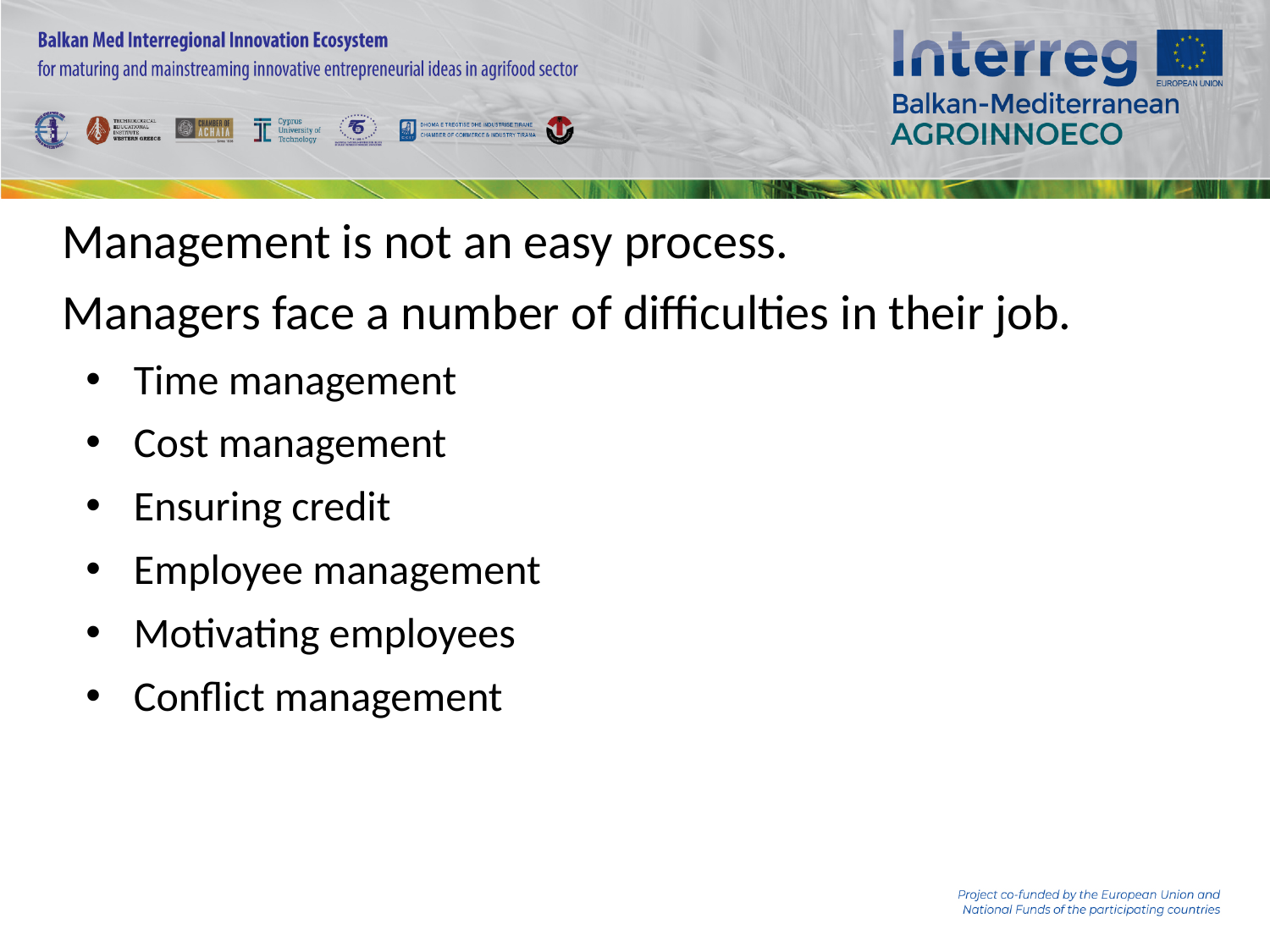

Management is not an easy process.
Managers face a number of difficulties in their job.
Time management
Cost management
Ensuring credit
Employee management
Motivating employees
Conflict management